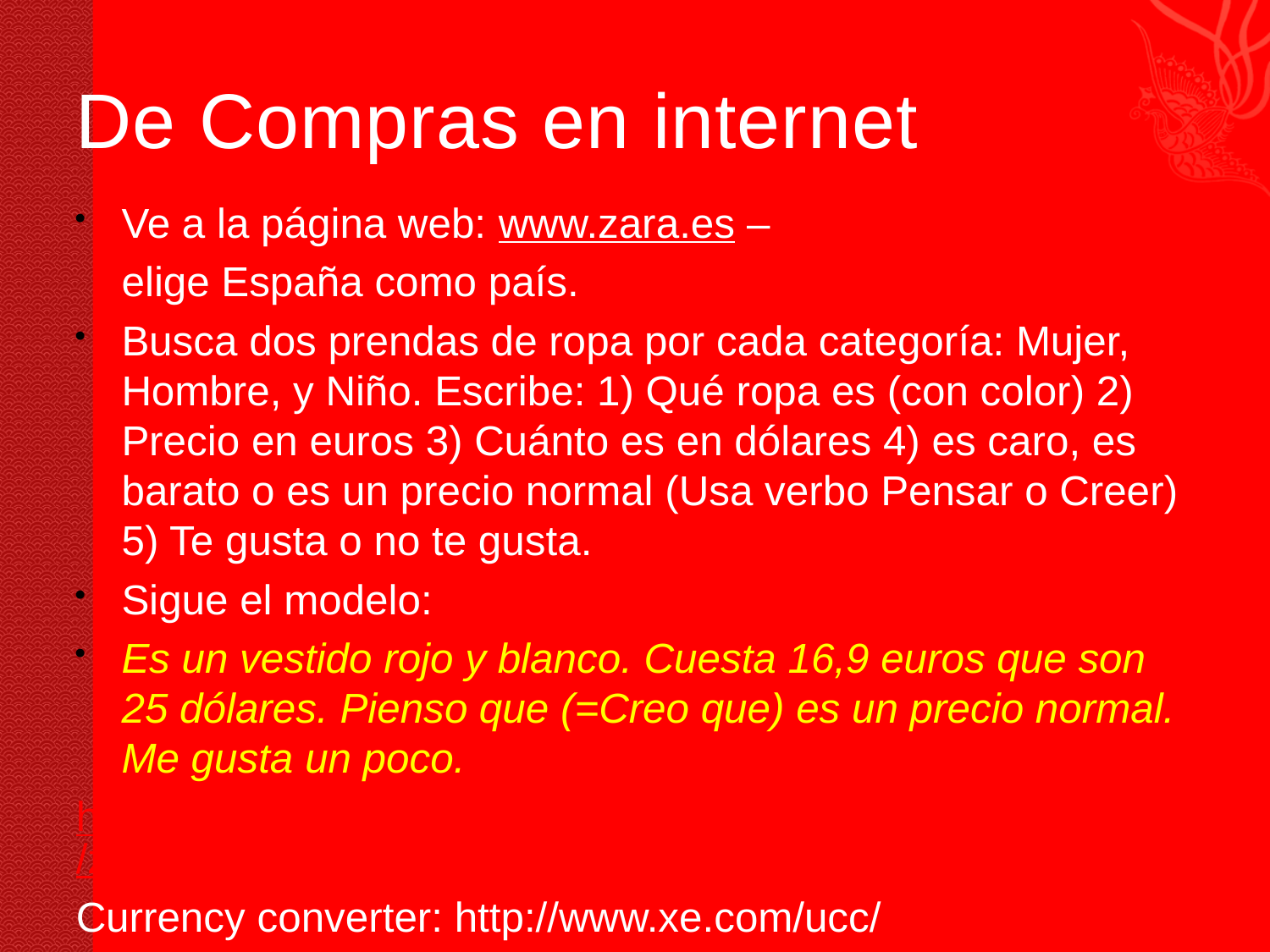

# De Compras en internet
Ve a la página web: www.zara.es –
	elige España como país.
Busca dos prendas de ropa por cada categoría: Mujer, Hombre, y Niño. Escribe: 1) Qué ropa es (con color) 2) Precio en euros 3) Cuánto es en dólares 4) es caro, es barato o es un precio normal (Usa verbo Pensar o Creer) 5) Te gusta o no te gusta.
Sigue el modelo:
Es un vestido rojo y blanco. Cuesta 16,9 euros que son 25 dólares. Pienso que (=Creo que) es un precio normal. Me gusta un poco.
http://www.zara.com/webapp/wcs/stores/servlet/home/es/es/zara-S2011
Currency converter: http://www.xe.com/ucc/